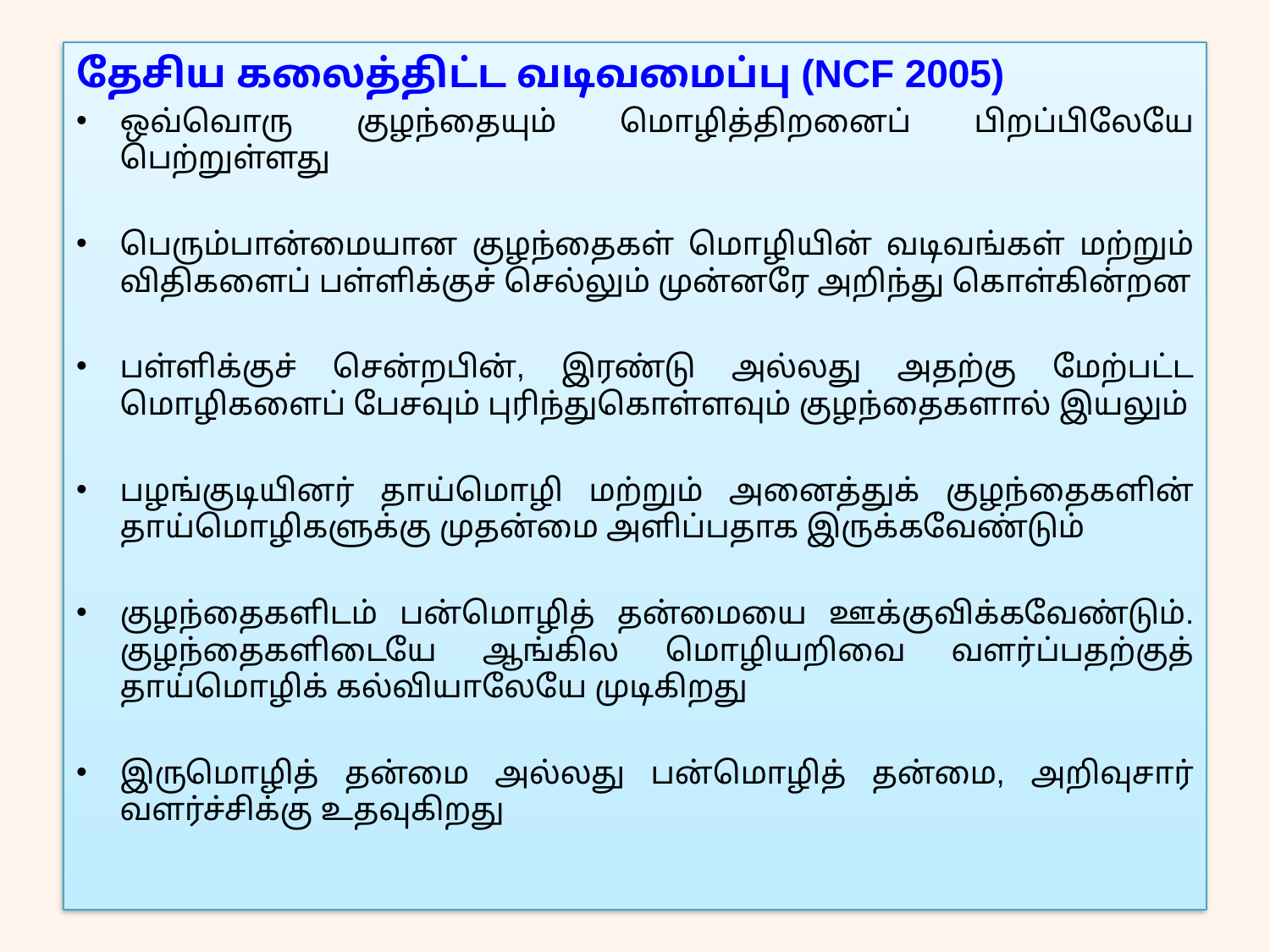

தேசிய கலைத்திட்ட வடிவமைப்பு (NCF 2005)
ஒவ்வொரு குழந்தையும் மொழித்திறனைப் பிறப்பிலேயே பெற்றுள்ளது

பெரும்பான்மையான குழந்தைகள் மொழியின் வடிவங்கள் மற்றும் விதிகளைப் பள்ளிக்குச் செல்லும் முன்னரே அறிந்து கொள்கின்றன

பள்ளிக்குச் சென்றபின், இரண்டு அல்லது அதற்கு மேற்பட்ட மொழிகளைப் பேசவும் புரிந்துகொள்ளவும் குழந்தைகளால் இயலும்

பழங்குடியினர் தாய்மொழி மற்றும் அனைத்துக் குழந்தைகளின் தாய்மொழிகளுக்கு முதன்மை அளிப்பதாக இருக்கவேண்டும்

குழந்தைகளிடம் பன்மொழித் தன்மையை ஊக்குவிக்கவேண்டும். குழந்தைகளிடையே ஆங்கில மொழியறிவை வளர்ப்பதற்குத் தாய்மொழிக் கல்வியாலேயே முடிகிறது

இருமொழித் தன்மை அல்லது பன்மொழித் தன்மை, அறிவுசார் வளர்ச்சிக்கு உதவுகிறது